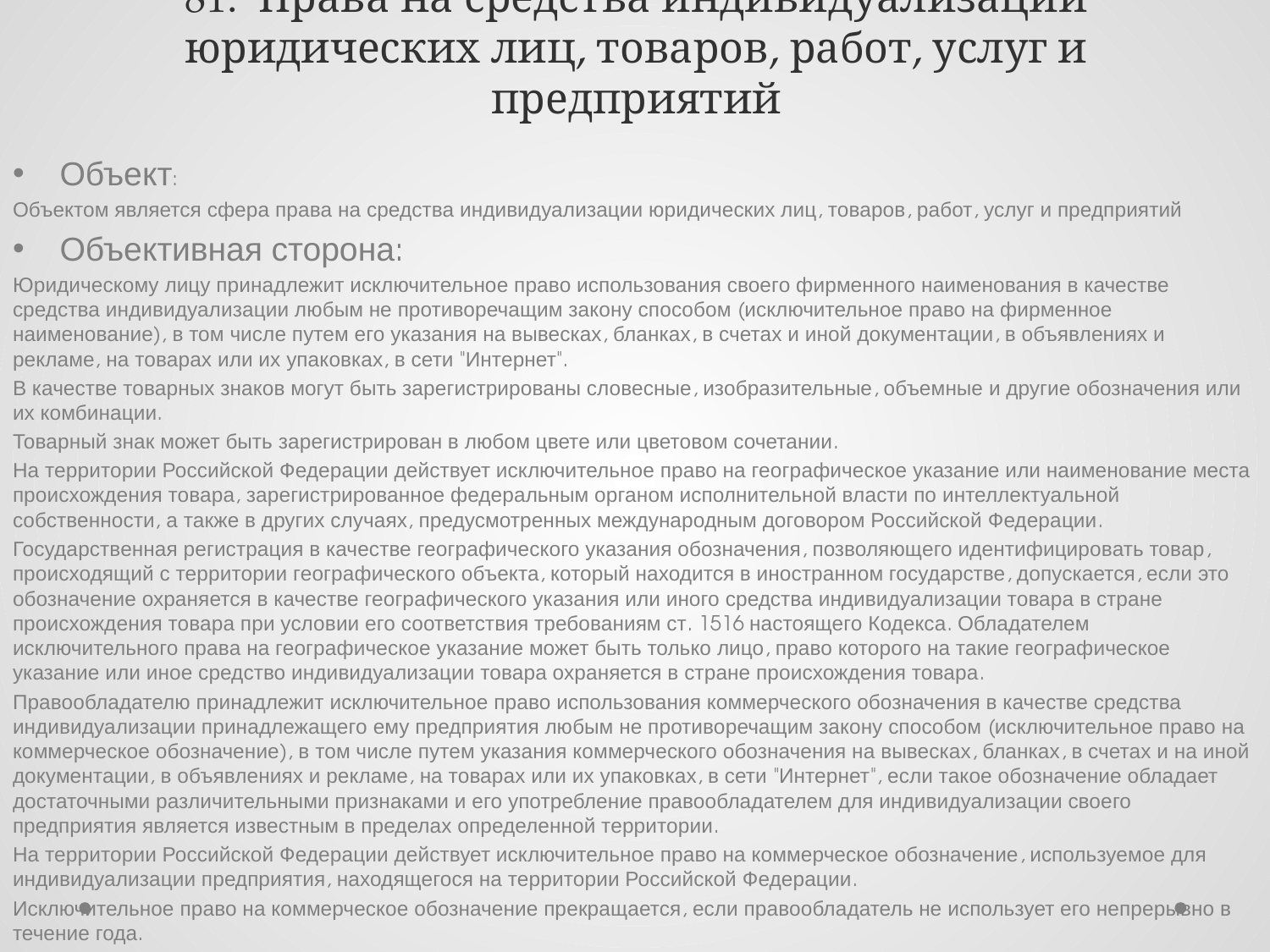

# 81.  Права на средства индивидуализации юридических лиц, товаров, работ, услуг и предприятий
Объект:
Объектом является сфера права на средства индивидуализации юридических лиц, товаров, работ, услуг и предприятий
Объективная сторона:
Юридическому лицу принадлежит исключительное право использования своего фирменного наименования в качестве средства индивидуализации любым не противоречащим закону способом (исключительное право на фирменное наименование), в том числе путем его указания на вывесках, бланках, в счетах и иной документации, в объявлениях и рекламе, на товарах или их упаковках, в сети "Интернет".
В качестве товарных знаков могут быть зарегистрированы словесные, изобразительные, объемные и другие обозначения или их комбинации.
Товарный знак может быть зарегистрирован в любом цвете или цветовом сочетании.
На территории Российской Федерации действует исключительное право на географическое указание или наименование места происхождения товара, зарегистрированное федеральным органом исполнительной власти по интеллектуальной собственности, а также в других случаях, предусмотренных международным договором Российской Федерации.
Государственная регистрация в качестве географического указания обозначения, позволяющего идентифицировать товар, происходящий с территории географического объекта, который находится в иностранном государстве, допускается, если это обозначение охраняется в качестве географического указания или иного средства индивидуализации товара в стране происхождения товара при условии его соответствия требованиям ст. 1516 настоящего Кодекса. Обладателем исключительного права на географическое указание может быть только лицо, право которого на такие географическое указание или иное средство индивидуализации товара охраняется в стране происхождения товара.
Правообладателю принадлежит исключительное право использования коммерческого обозначения в качестве средства индивидуализации принадлежащего ему предприятия любым не противоречащим закону способом (исключительное право на коммерческое обозначение), в том числе путем указания коммерческого обозначения на вывесках, бланках, в счетах и на иной документации, в объявлениях и рекламе, на товарах или их упаковках, в сети "Интернет", если такое обозначение обладает достаточными различительными признаками и его употребление правообладателем для индивидуализации своего предприятия является известным в пределах определенной территории.
На территории Российской Федерации действует исключительное право на коммерческое обозначение, используемое для индивидуализации предприятия, находящегося на территории Российской Федерации.
Исключительное право на коммерческое обозначение прекращается, если правообладатель не использует его непрерывно в течение года.